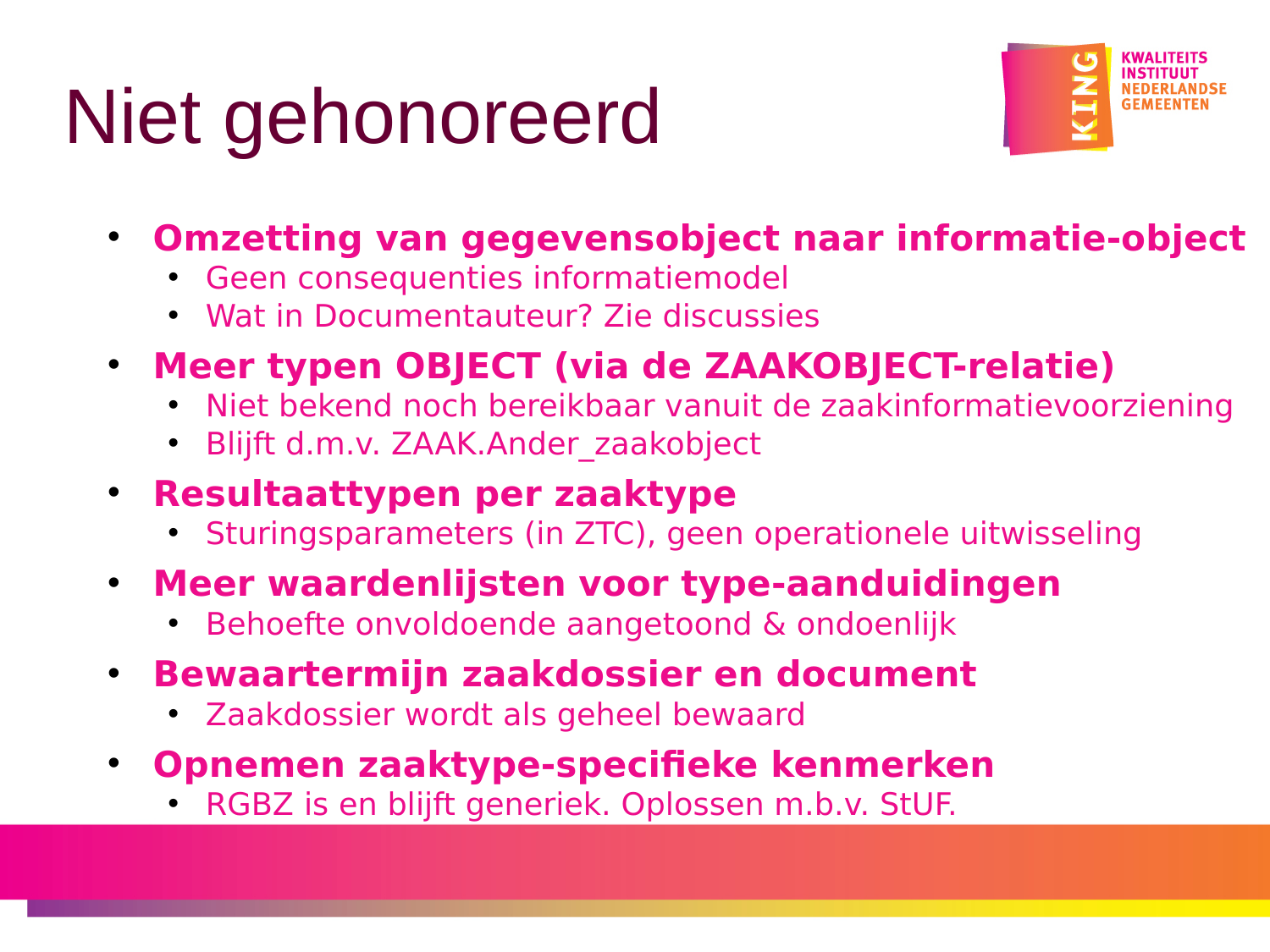

# Niet gehonoreerd
Omzetting van gegevensobject naar informatie-object
Geen consequenties informatiemodel
Wat in Documentauteur? Zie discussies
Meer typen OBJECT (via de ZAAKOBJECT-relatie)
Niet bekend noch bereikbaar vanuit de zaakinformatievoorziening
Blijft d.m.v. ZAAK.Ander_zaakobject
Resultaattypen per zaaktype
Sturingsparameters (in ZTC), geen operationele uitwisseling
Meer waardenlijsten voor type-aanduidingen
Behoefte onvoldoende aangetoond & ondoenlijk
Bewaartermijn zaakdossier en document
Zaakdossier wordt als geheel bewaard
Opnemen zaaktype-specifieke kenmerken
RGBZ is en blijft generiek. Oplossen m.b.v. StUF.